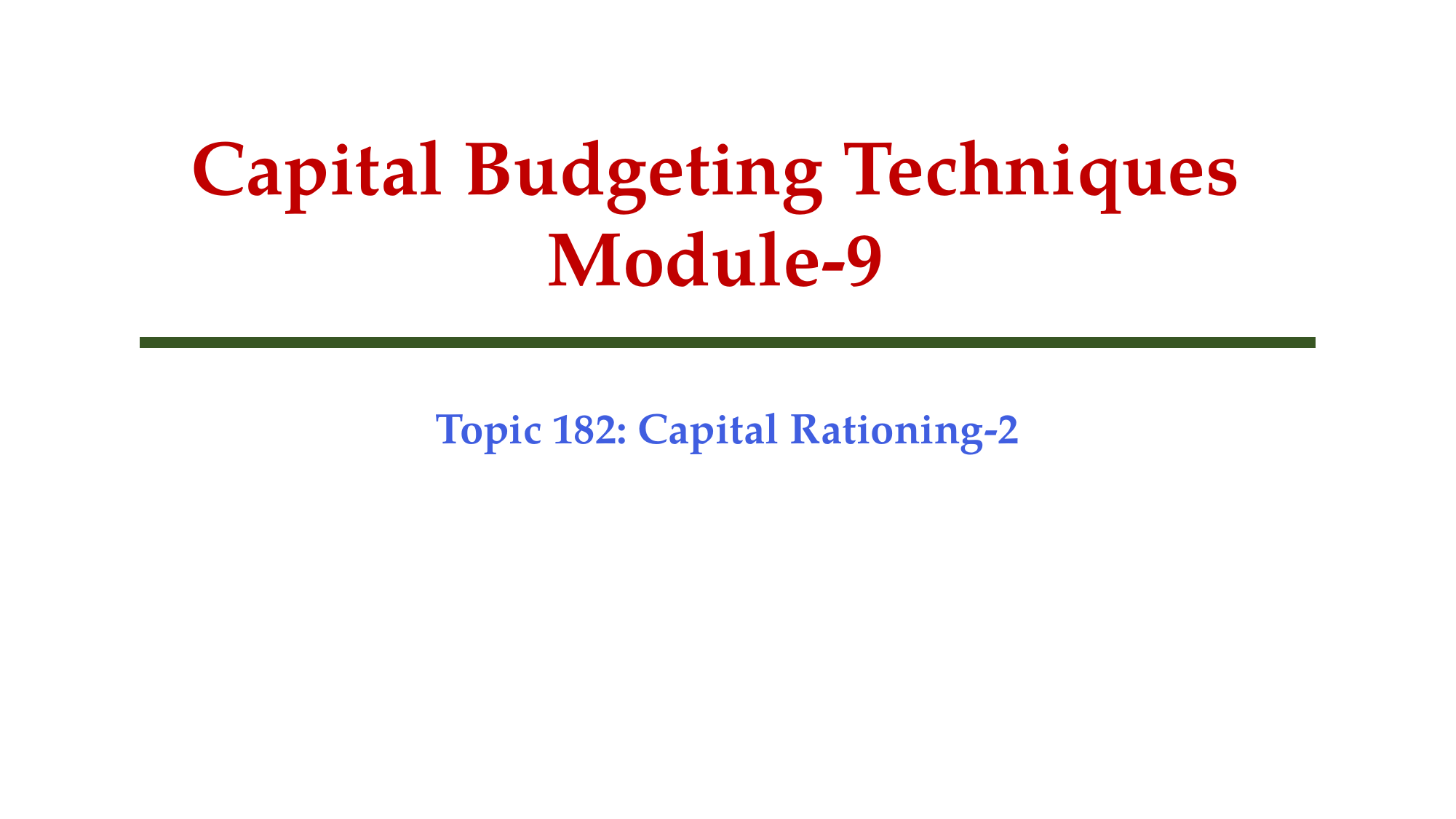

Capital Budgeting Techniques
Module-9
Topic 182: Capital Rationing-2